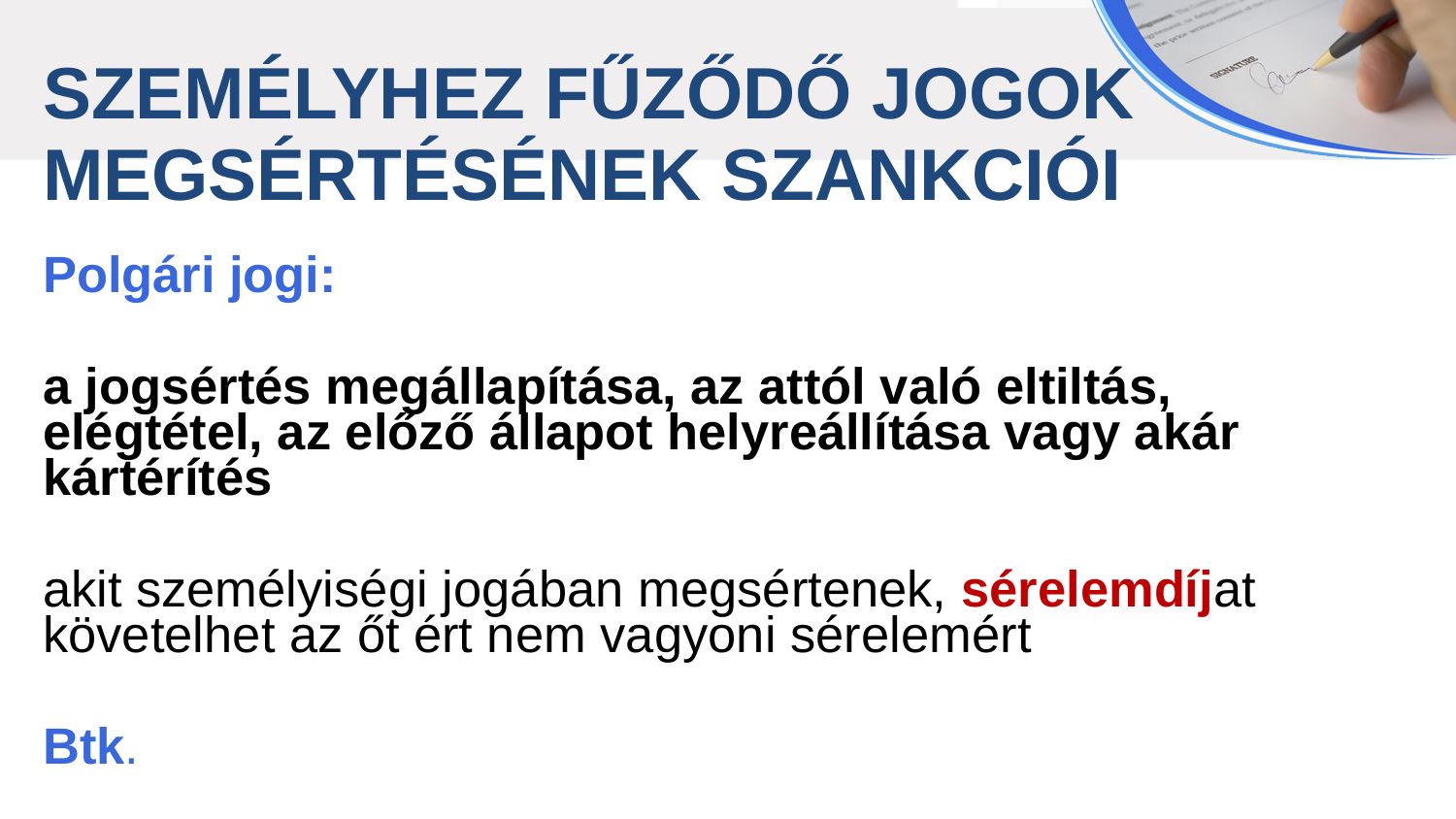

SZEMÉLYHEZ FŰZŐDŐ JOGOK MEGSÉRTÉSÉNEK SZANKCIÓI
Polgári jogi:

a jogsértés megállapítása, az attól való eltiltás,
elégtétel, az előző állapot helyreállítása vagy akár
kártérítés

akit személyiségi jogában megsértenek, sérelemdíjat
követelhet az őt ért nem vagyoni sérelemért

Btk.